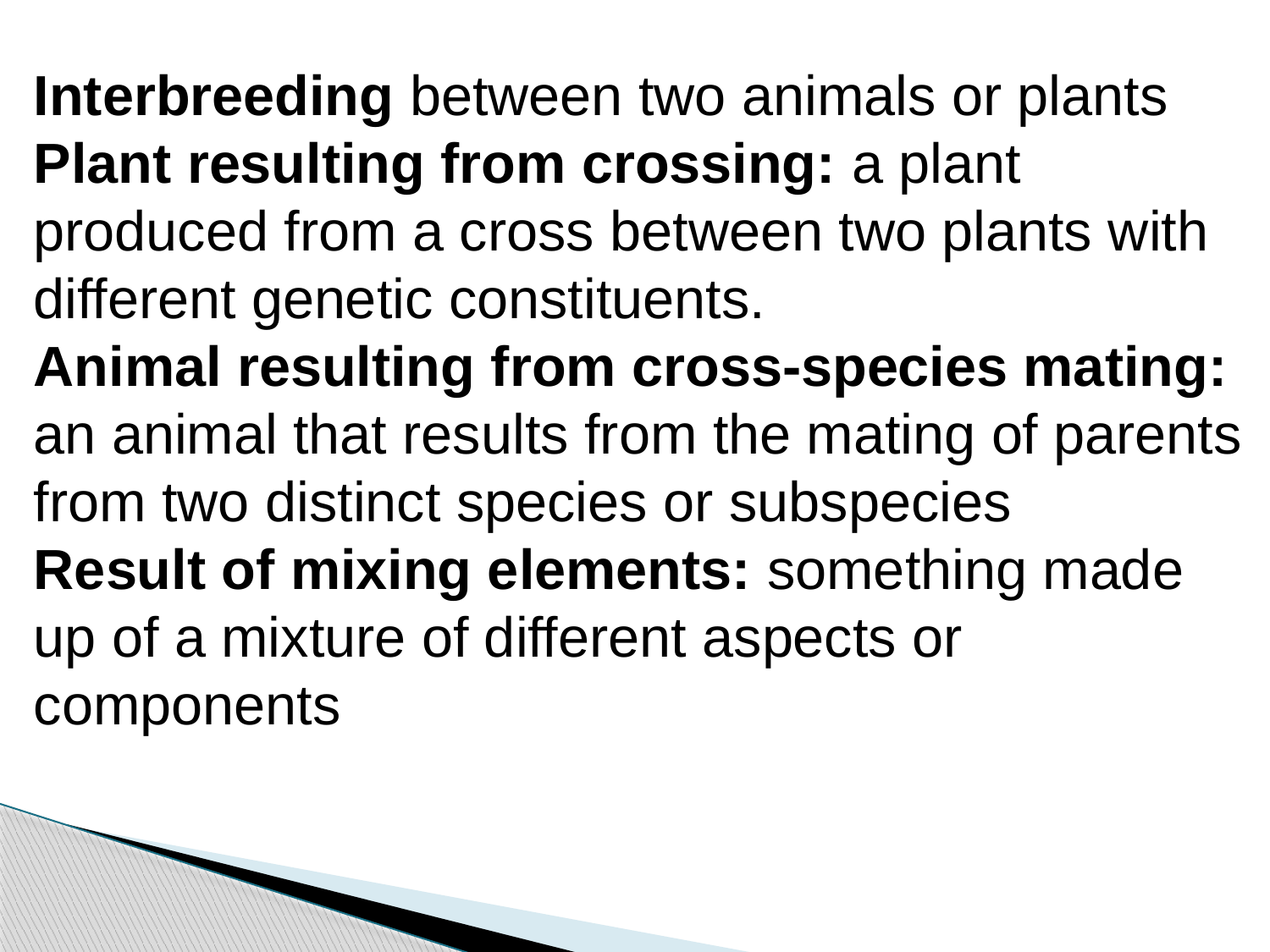

Interbreeding between two animals or plants
Plant resulting from crossing: a plant produced from a cross between two plants with different genetic constituents.
Animal resulting from cross-species mating: an animal that results from the mating of parents from two distinct species or subspecies
Result of mixing elements: something made up of a mixture of different aspects or components